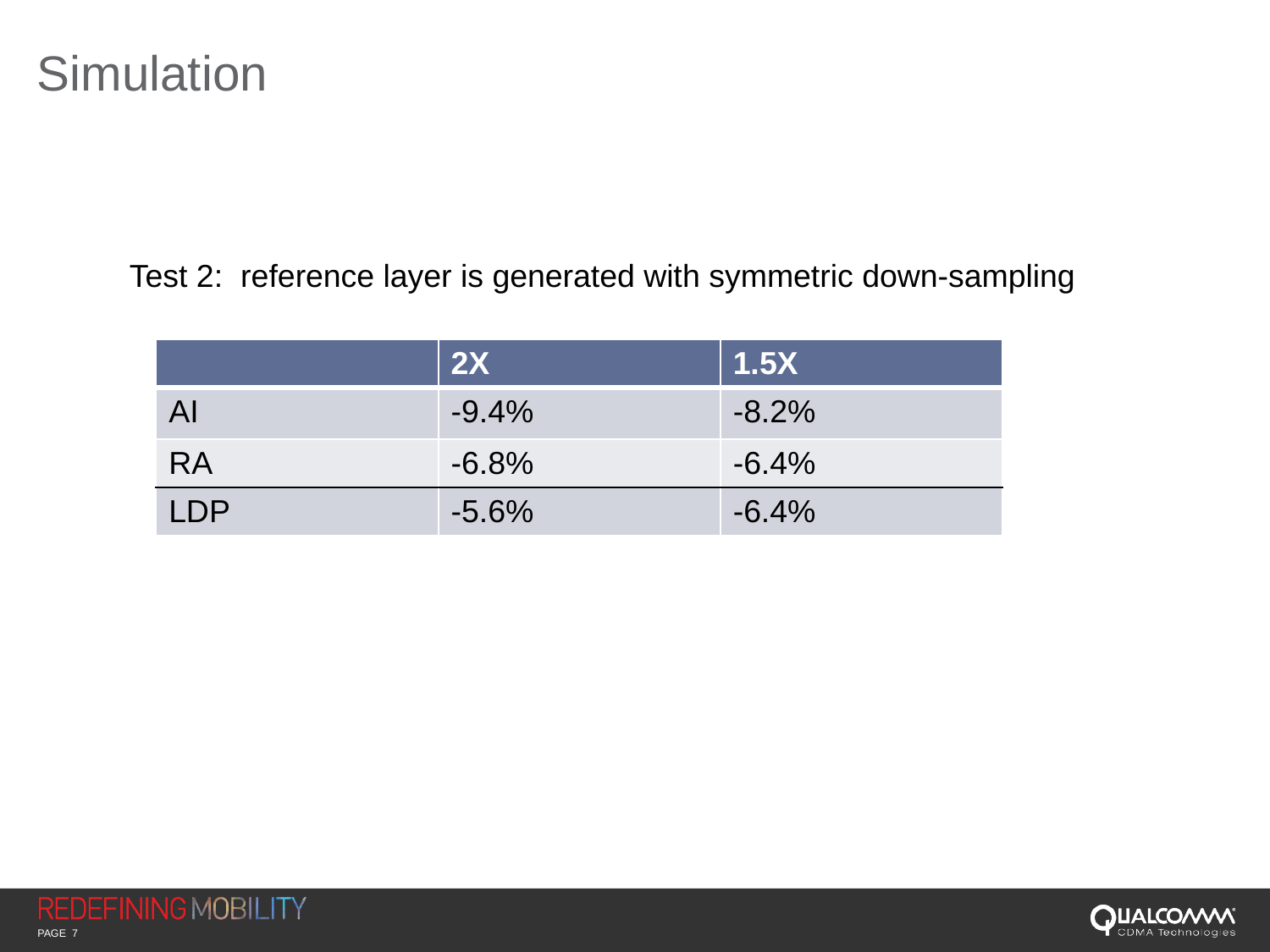

# Simulation
Test 2:  reference layer is generated with symmetric down-sampling

|  | 2X | 1.5X |
| --- | --- | --- |
| AI | -9.4% | -8.2% |
| RA | -6.8% | -6.4% |
| LDP | -5.6% | -6.4% |